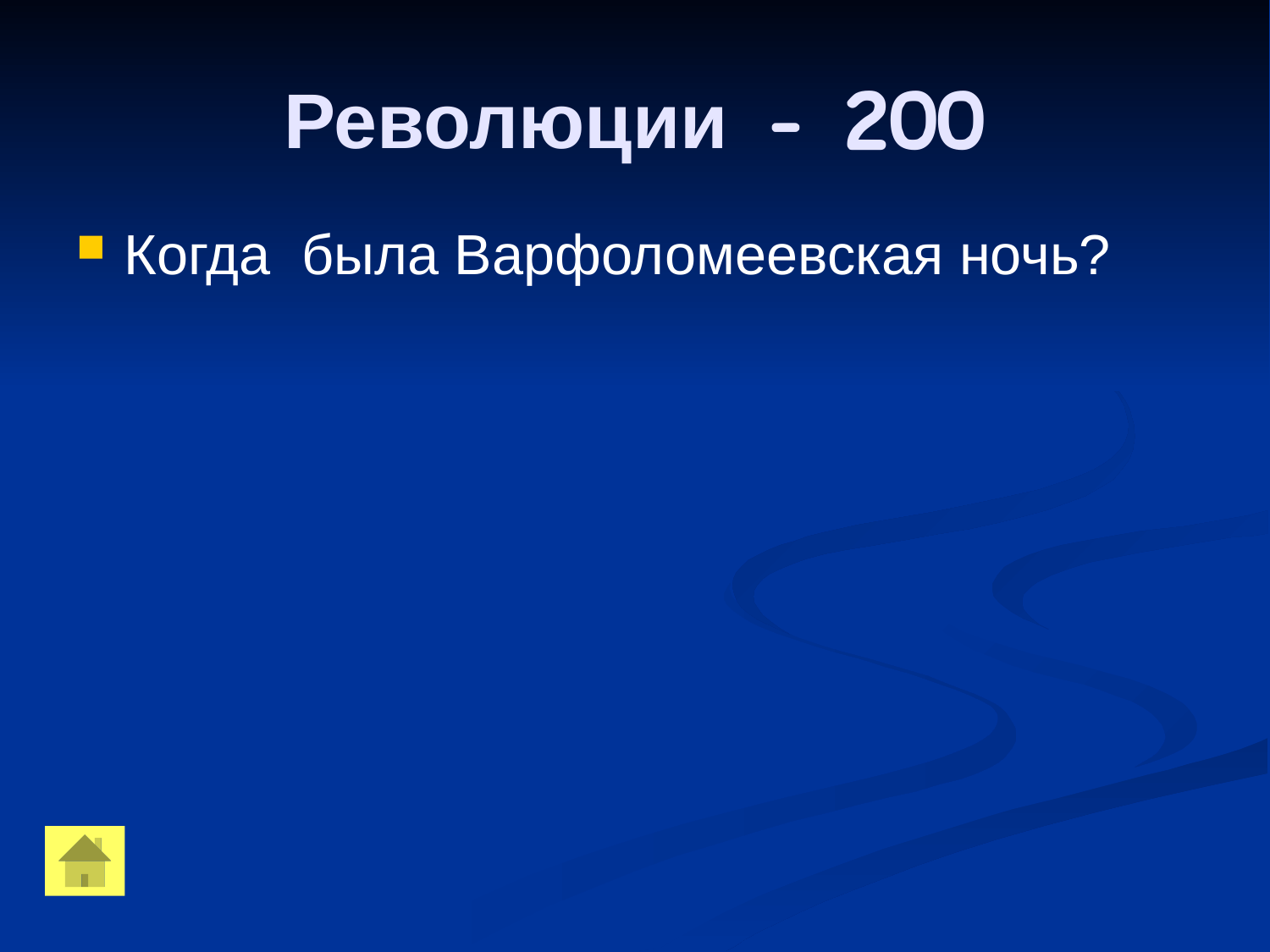

Революции - 200
Когда  была Варфоломеевская ночь?